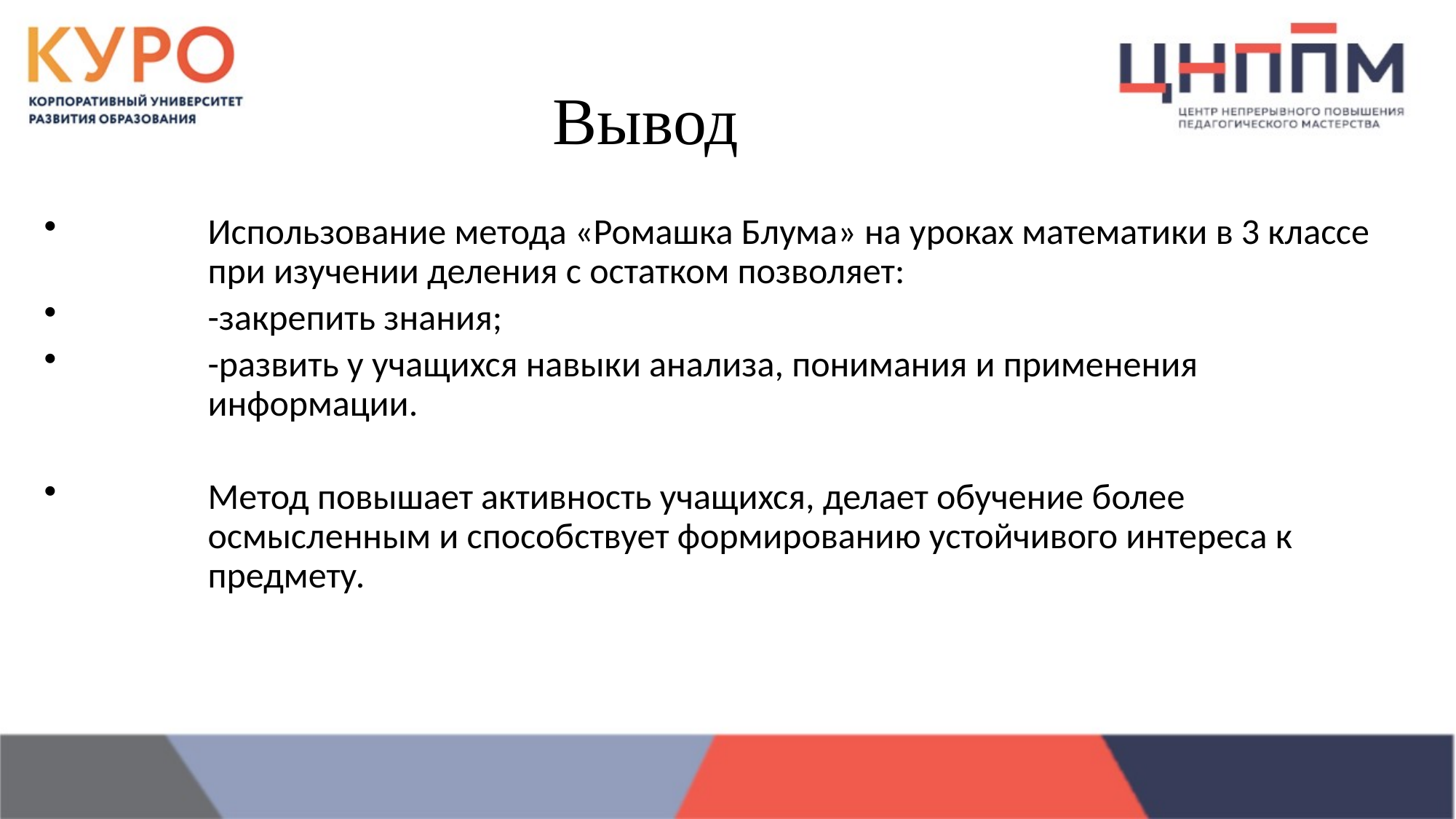

Вывод
# Использование метода «Ромашка Блума» на уроках математики в 3 классе при изучении деления с остатком позволяет:
-закрепить знания;
-развить у учащихся навыки анализа, понимания и применения информации.

Метод повышает активность учащихся, делает обучение более осмысленным и способствует формированию устойчивого интереса к предмету.